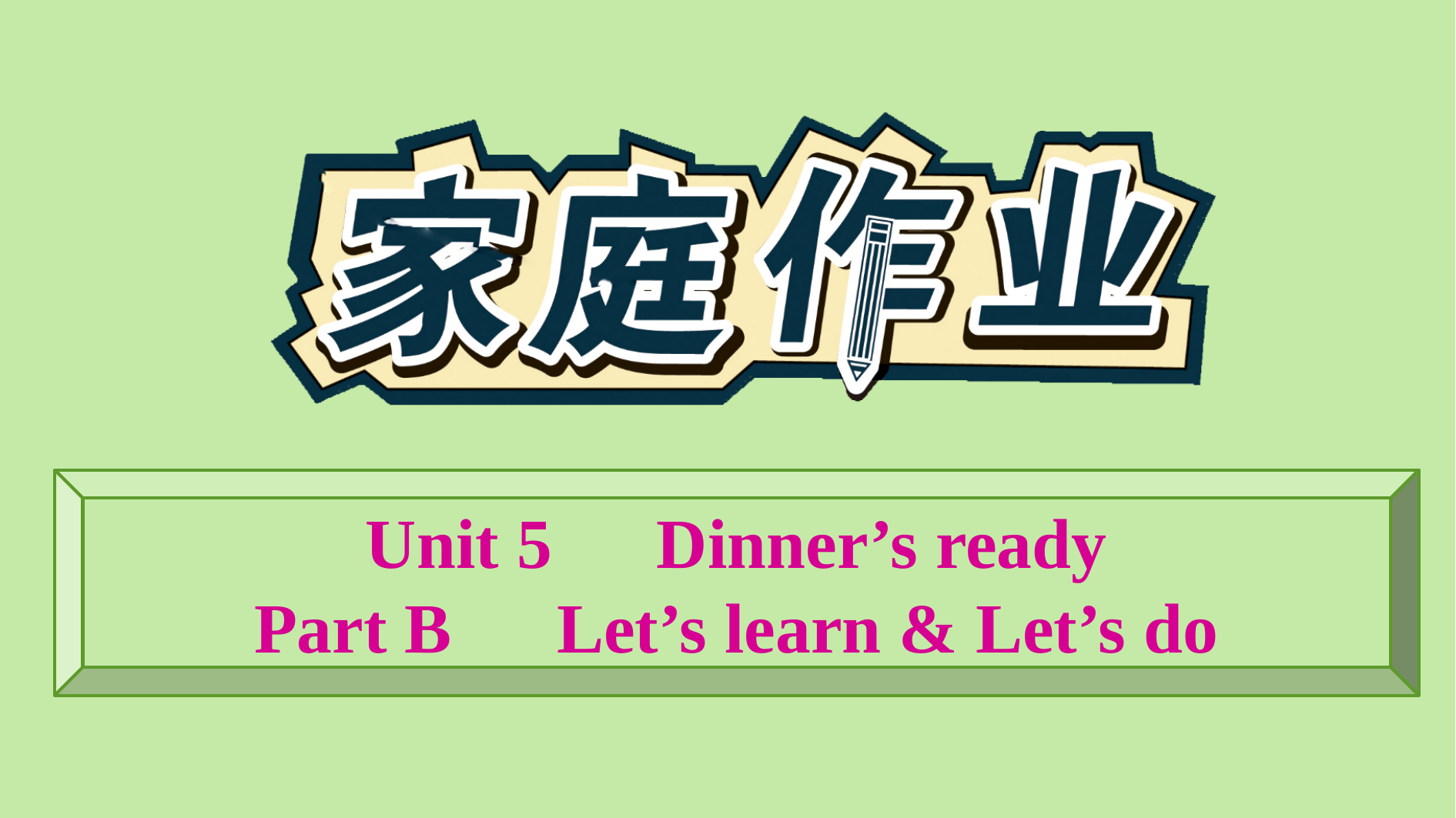

Unit 5　Dinner’s ready
Part B　Let’s learn & Let’s do